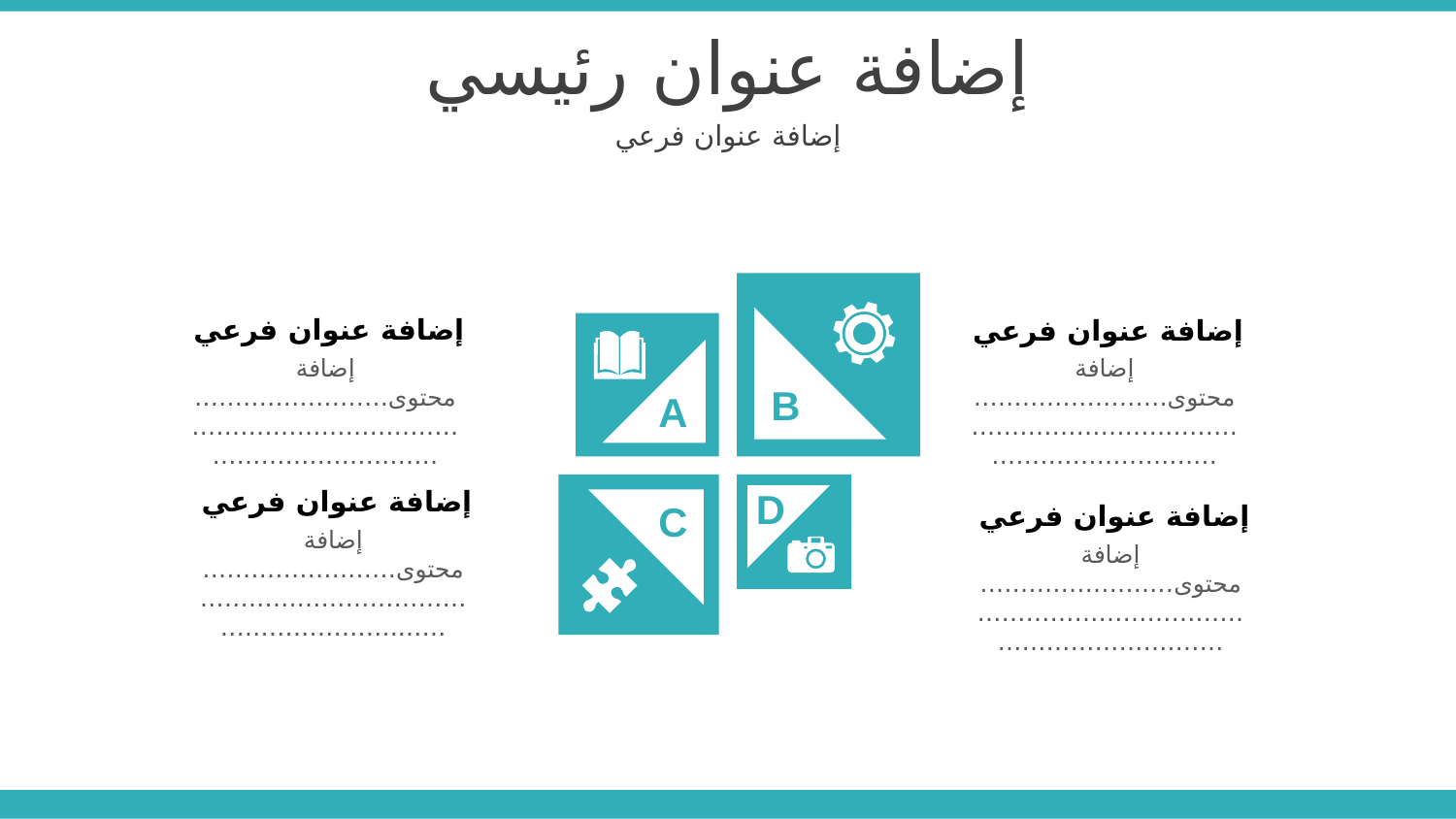

إضافة عنوان رئيسي
إضافة عنوان فرعي

إضافة عنوان فرعي
إضافة محتوى……………………………………………………….…………………
إضافة عنوان فرعي
إضافة محتوى……………………………………………………….…………………

B
A

إضافة عنوان فرعي
إضافة محتوى……………………………………………………….…………………
D
C
إضافة عنوان فرعي
إضافة محتوى……………………………………………………….…………………